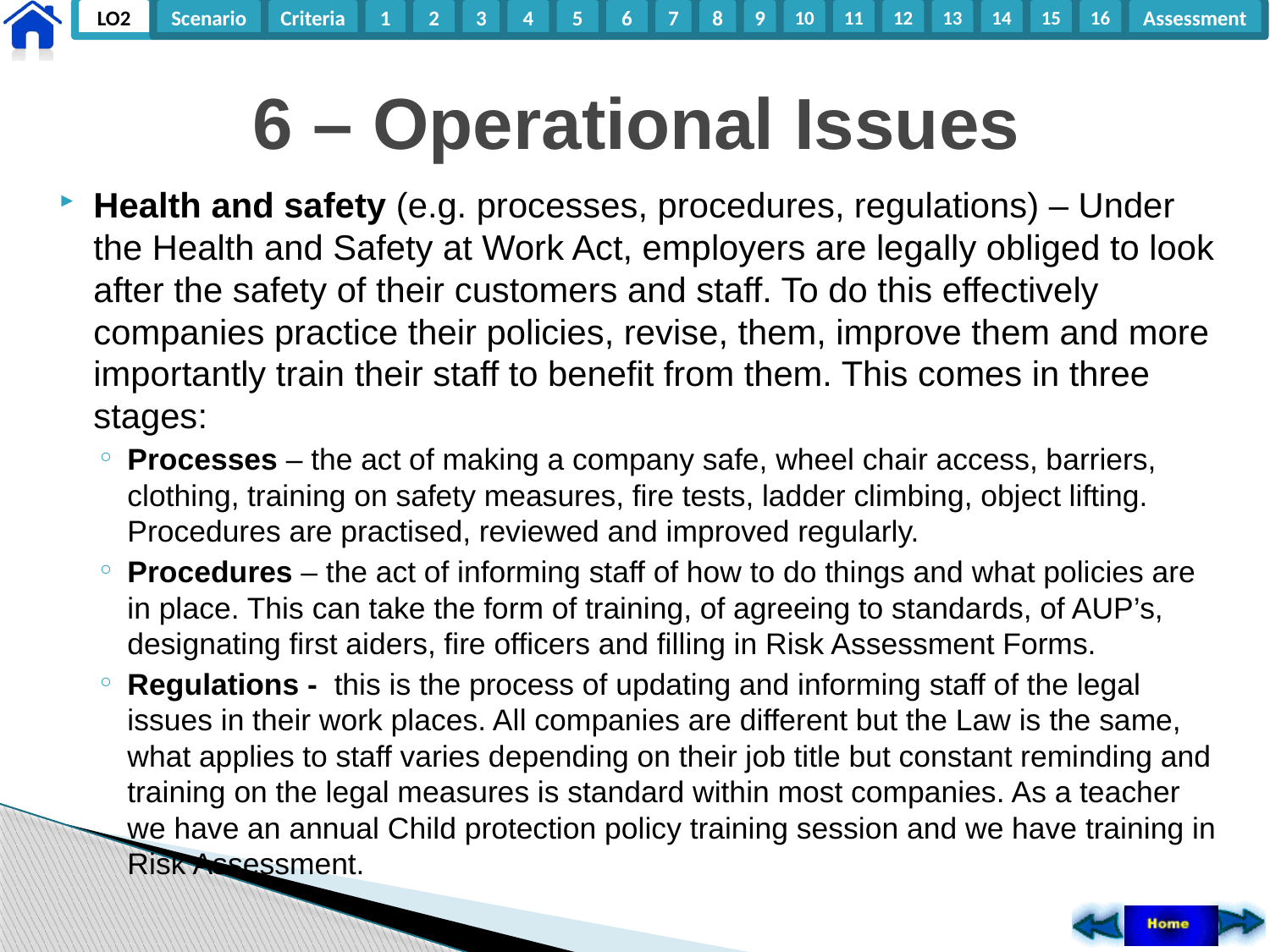

# 6 – Operational Issues
Health and safety (e.g. processes, procedures, regulations) – Under the Health and Safety at Work Act, employers are legally obliged to look after the safety of their customers and staff. To do this effectively companies practice their policies, revise, them, improve them and more importantly train their staff to benefit from them. This comes in three stages:
Processes – the act of making a company safe, wheel chair access, barriers, clothing, training on safety measures, fire tests, ladder climbing, object lifting. Procedures are practised, reviewed and improved regularly.
Procedures – the act of informing staff of how to do things and what policies are in place. This can take the form of training, of agreeing to standards, of AUP’s, designating first aiders, fire officers and filling in Risk Assessment Forms.
Regulations -  this is the process of updating and informing staff of the legal issues in their work places. All companies are different but the Law is the same, what applies to staff varies depending on their job title but constant reminding and training on the legal measures is standard within most companies. As a teacher we have an annual Child protection policy training session and we have training in Risk Assessment.